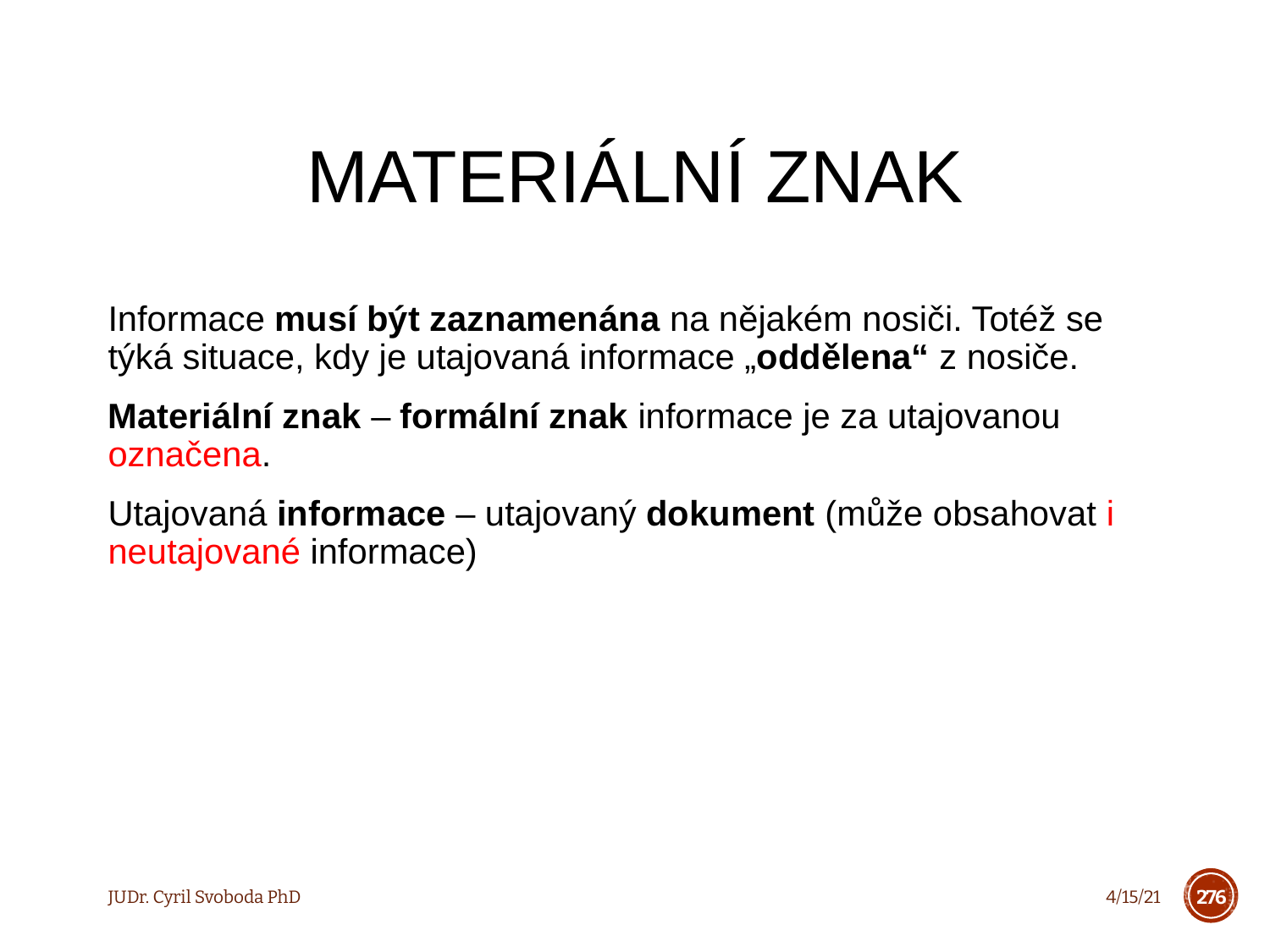

# Materiální znak
Informace musí být zaznamenána na nějakém nosiči. Totéž se týká situace, kdy je utajovaná informace „oddělena“ z nosiče.
Materiální znak – formální znak informace je za utajovanou označena.
Utajovaná informace – utajovaný dokument (může obsahovat i neutajované informace)

JUDr. Cyril Svoboda PhD
4/15/21
276